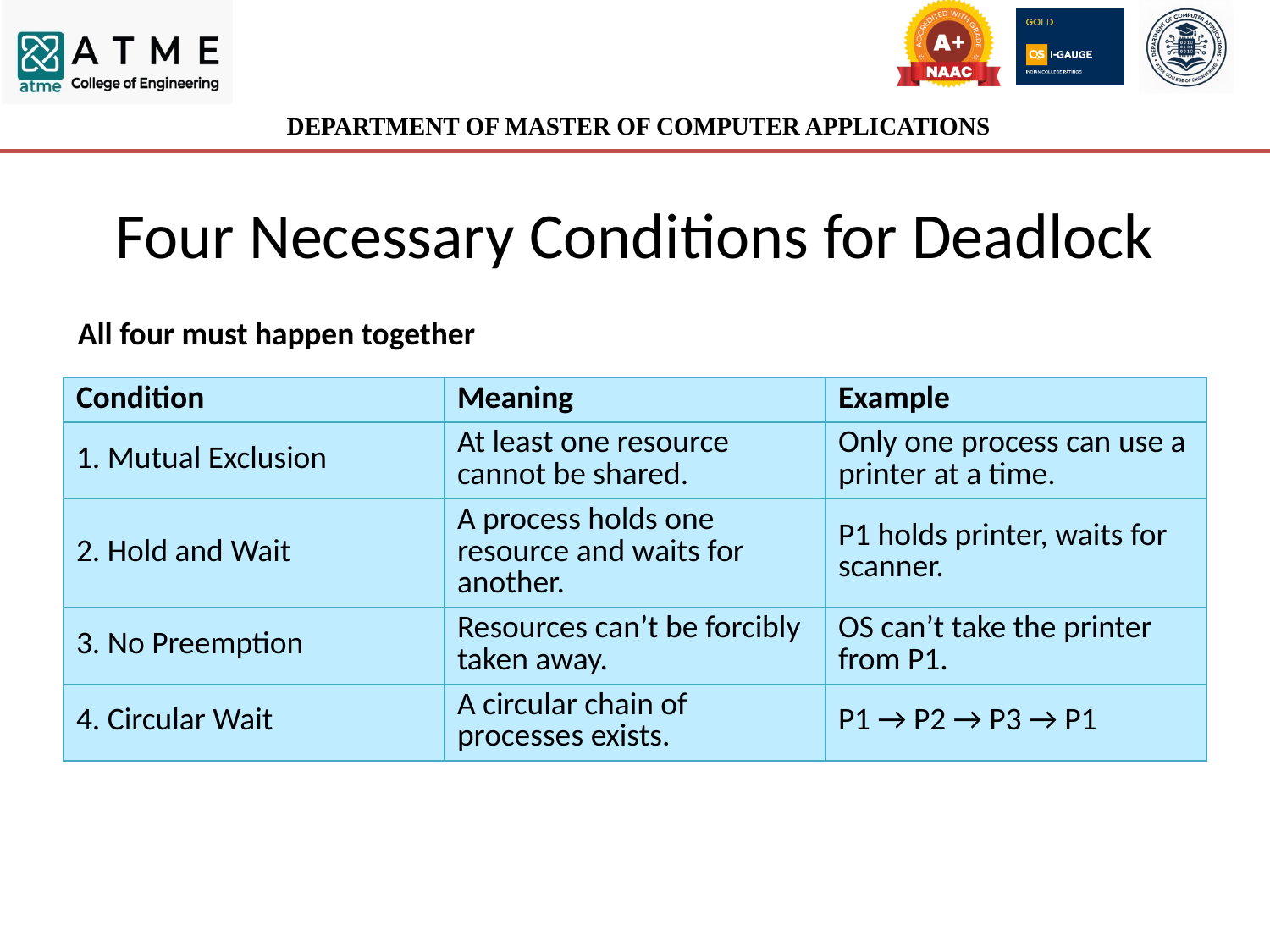

# Four Necessary Conditions for Deadlock
All four must happen together
| Condition | Meaning | Example |
| --- | --- | --- |
| 1. Mutual Exclusion | At least one resource cannot be shared. | Only one process can use a printer at a time. |
| 2. Hold and Wait | A process holds one resource and waits for another. | P1 holds printer, waits for scanner. |
| 3. No Preemption | Resources can’t be forcibly taken away. | OS can’t take the printer from P1. |
| 4. Circular Wait | A circular chain of processes exists. | P1 → P2 → P3 → P1 |